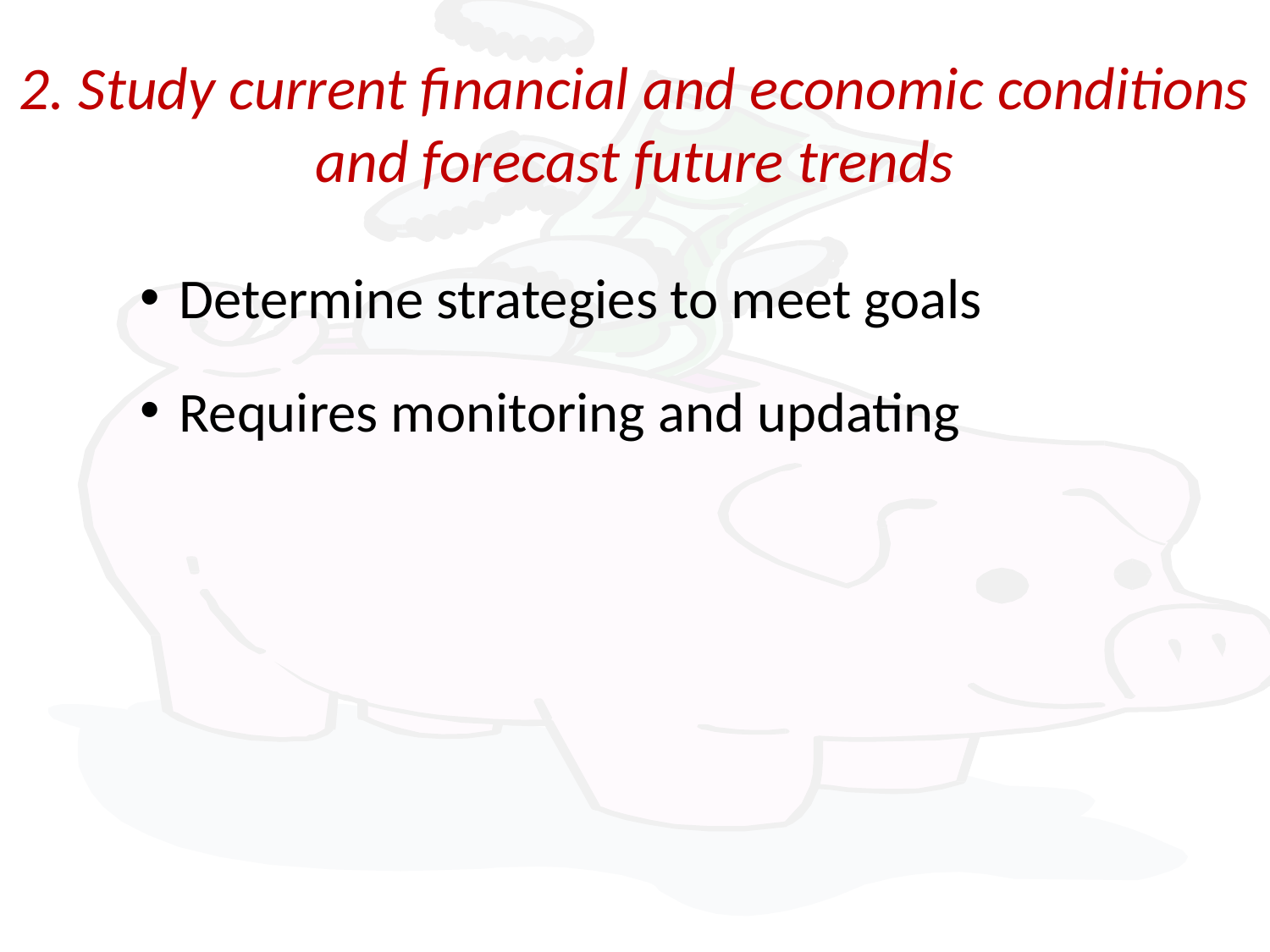

# 2. Study current financial and economic conditions and forecast future trends
Determine strategies to meet goals
Requires monitoring and updating